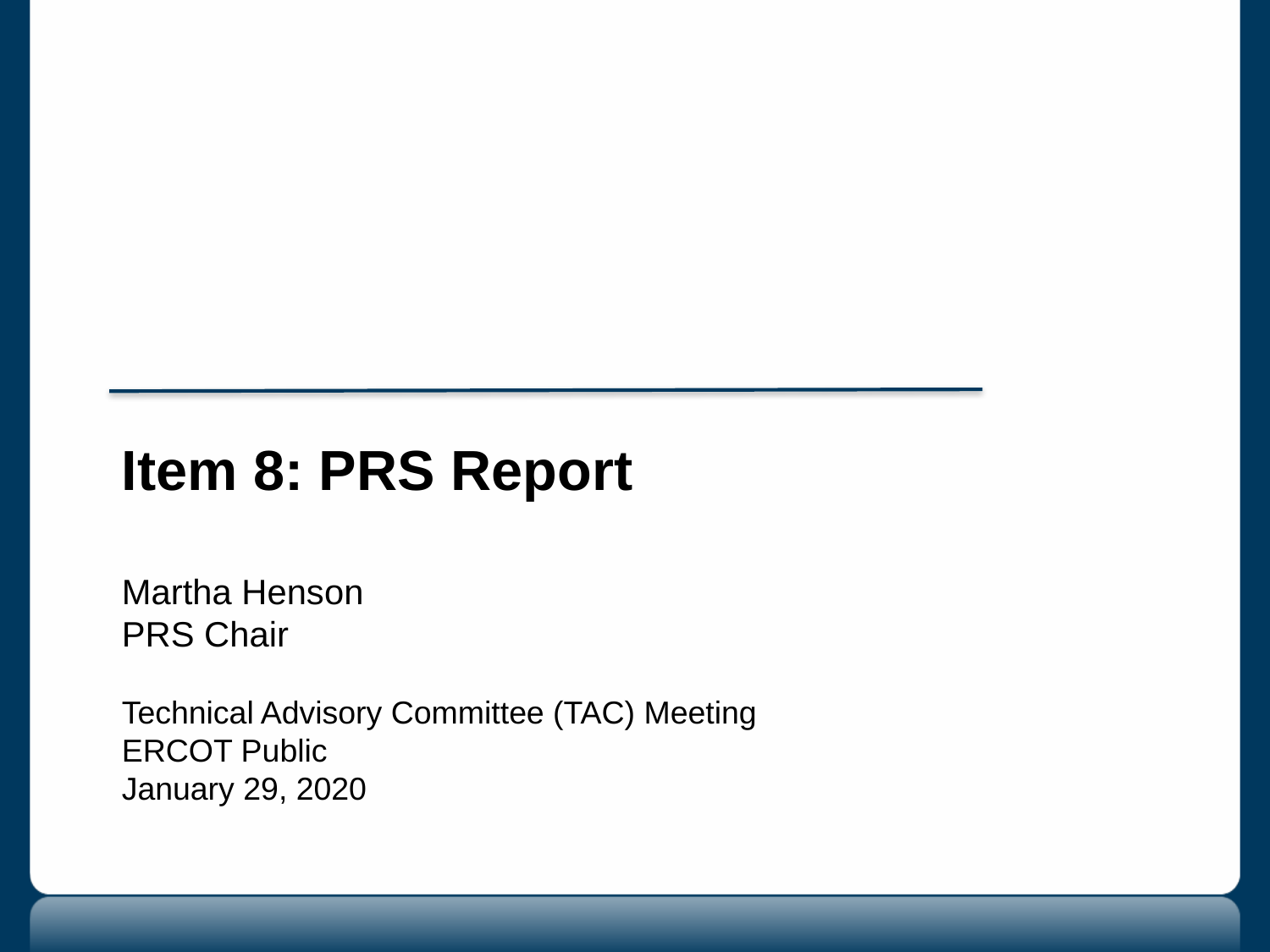

Item 8: PRS Report

Martha Henson
PRS Chair

Technical Advisory Committee (TAC) Meeting
ERCOT Public
January 29, 2020